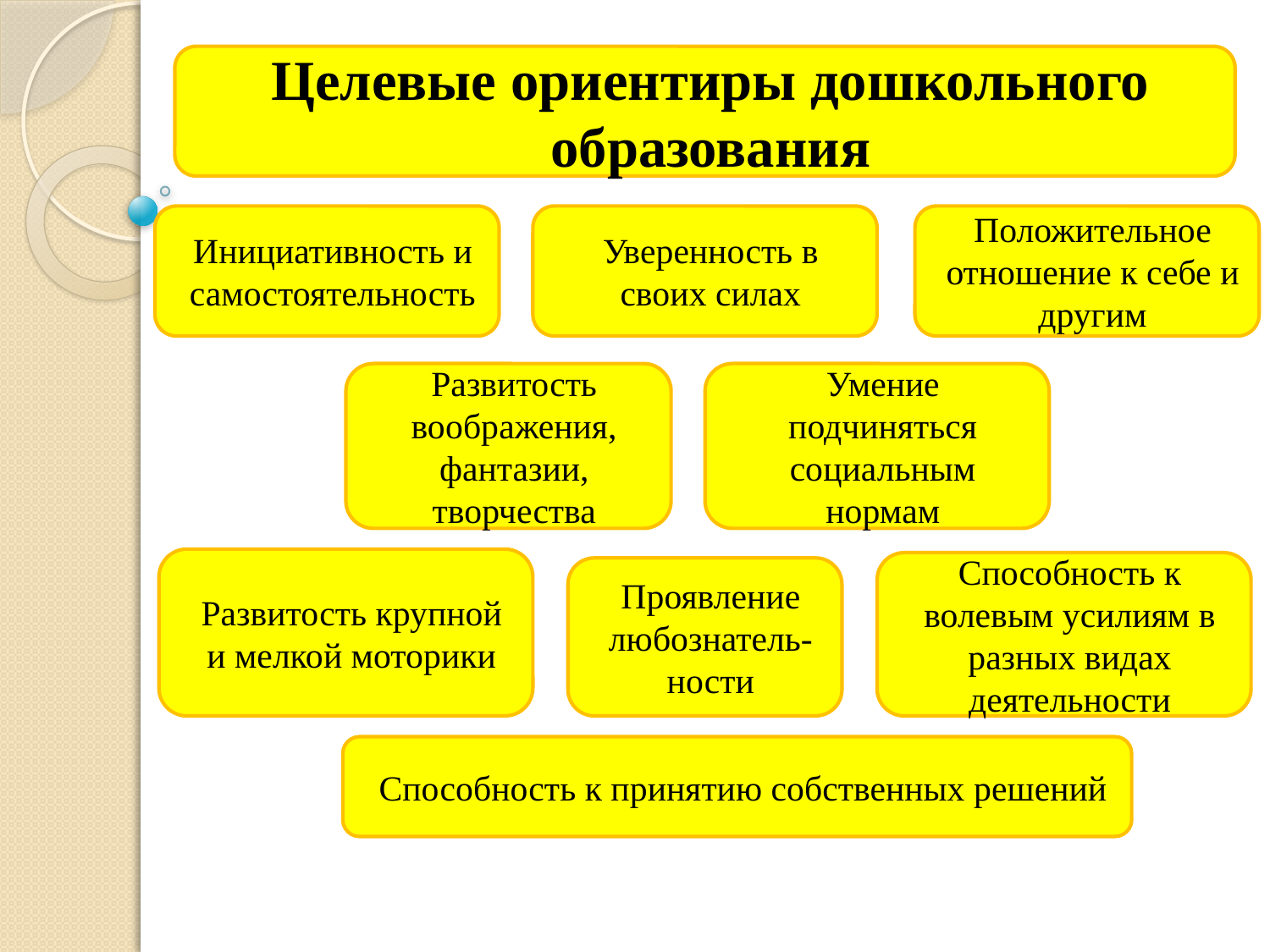

Целевые ориентиры дошкольного образования
Инициативность и самостоятельность
Уверенность в своих силах
Положительное отношение к себе и другим
Развитость воображения, фантазии, творчества
Умение подчиняться социальным нормам
Развитость крупной и мелкой моторики
Способность к волевым усилиям в разных видах деятельности
Проявление любознатель-ности
Способность к принятию собственных решений